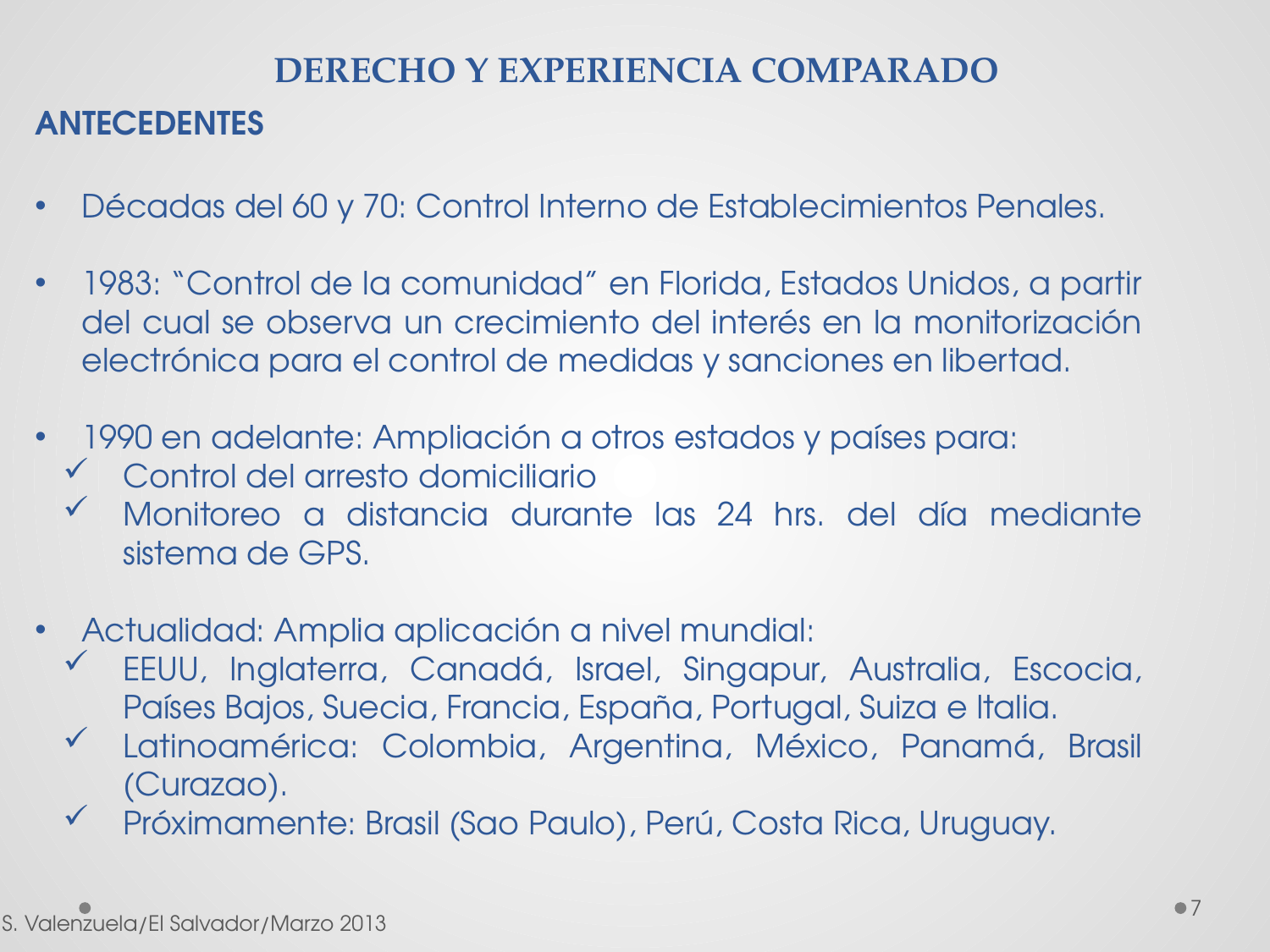

# DERECHO Y EXPERIENCIA COMPARADO
ANTECEDENTES

Décadas del 60 y 70: Control Interno de Establecimientos Penales.

1983: “Control de la comunidad” en Florida, Estados Unidos, a partir del cual se observa un crecimiento del interés en la monitorización electrónica para el control de medidas y sanciones en libertad.

1990 en adelante: Ampliación a otros estados y países para:
Control del arresto domiciliario
Monitoreo a distancia durante las 24 hrs. del día mediante sistema de GPS.

Actualidad: Amplia aplicación a nivel mundial:
EEUU, Inglaterra, Canadá, Israel, Singapur, Australia, Escocia, Países Bajos, Suecia, Francia, España, Portugal, Suiza e Italia.
Latinoamérica: Colombia, Argentina, México, Panamá, Brasil (Curazao).
Próximamente: Brasil (Sao Paulo), Perú, Costa Rica, Uruguay.
7
S. Valenzuela/El Salvador/Marzo 2013